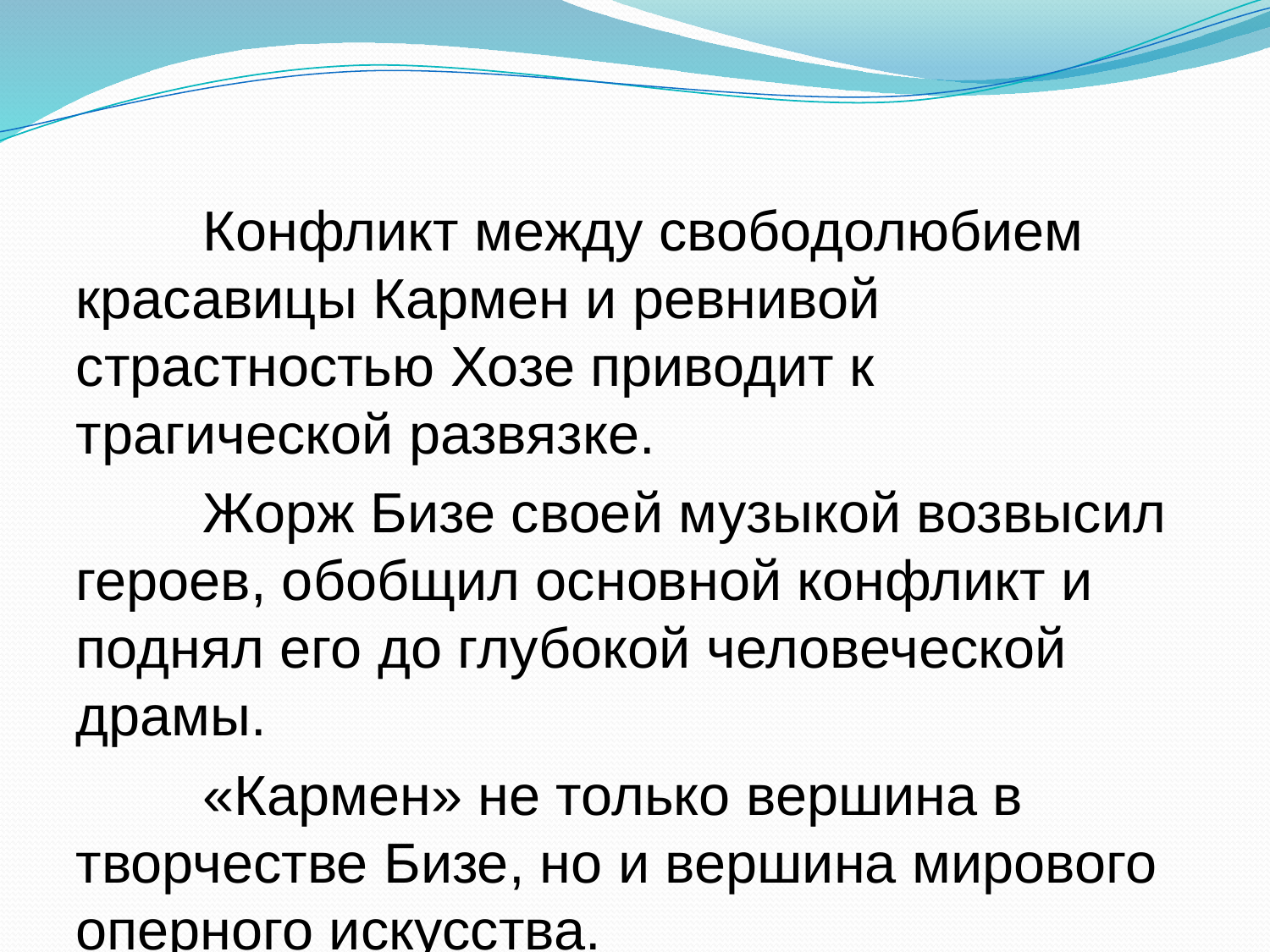

#
	Конфликт между свободолюбием красавицы Кармен и ревнивой страстностью Хозе приводит к трагической развязке.
	Жорж Бизе своей музыкой возвысил героев, обобщил основной конфликт и поднял его до глубокой человеческой драмы.
	«Кармен» не только вершина в творчестве Бизе, но и вершина мирового оперного искусства.